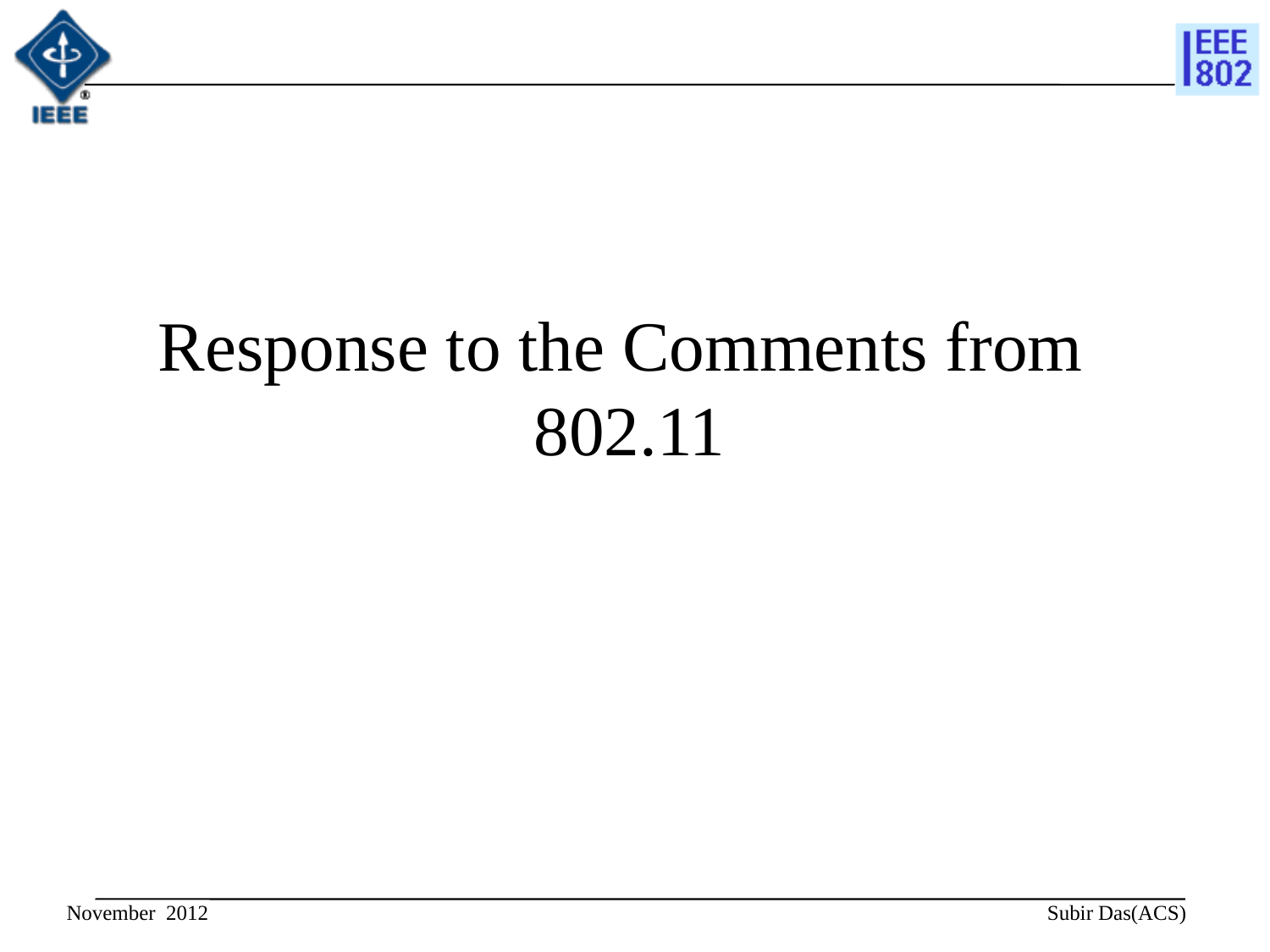

# Response to the Comments from  802.11
Subir Das(ACS)
November  2012